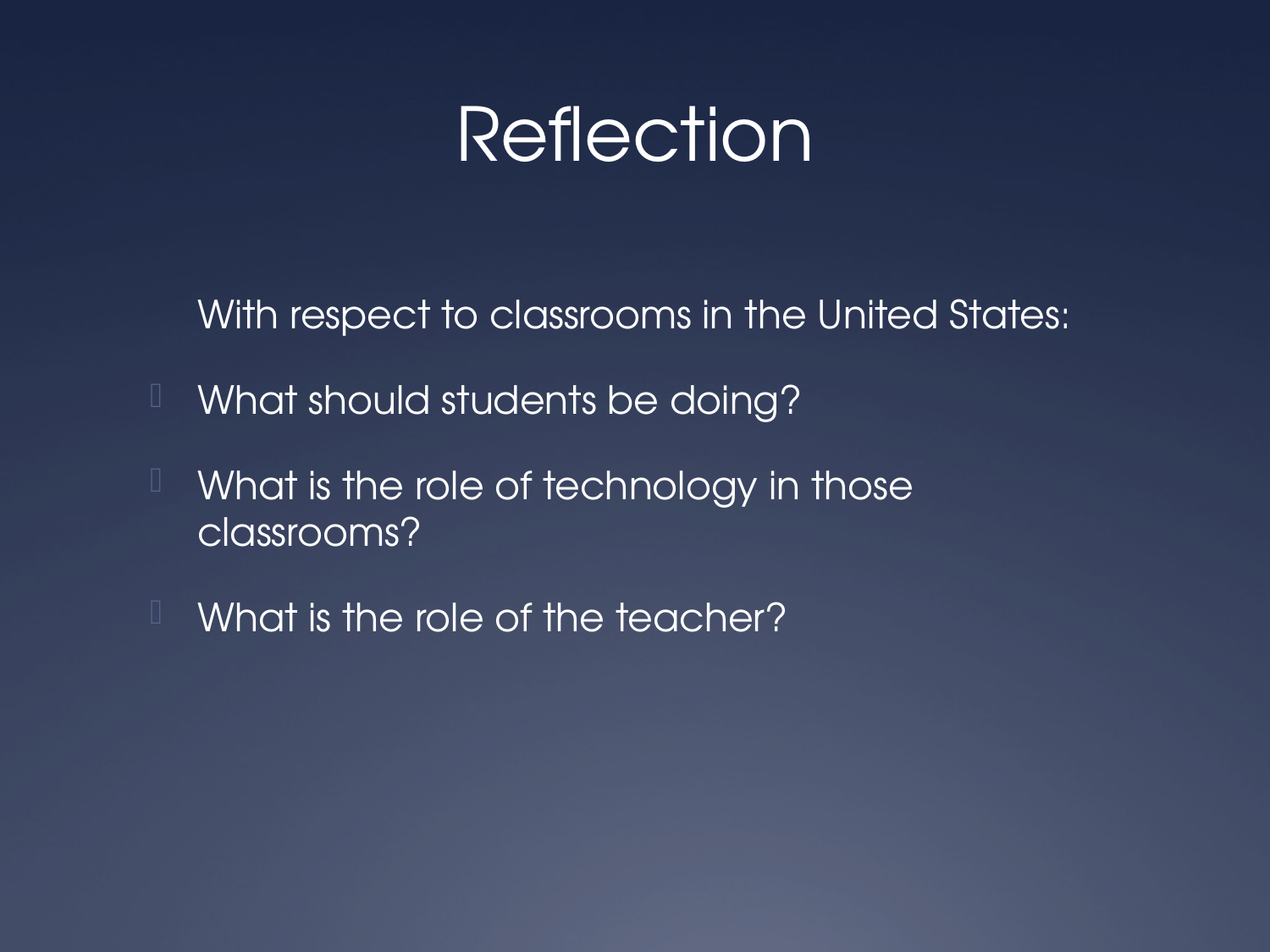

# Reflection
	With respect to classrooms in the United States:
What should students be doing?
What is the role of technology in those classrooms?
What is the role of the teacher?